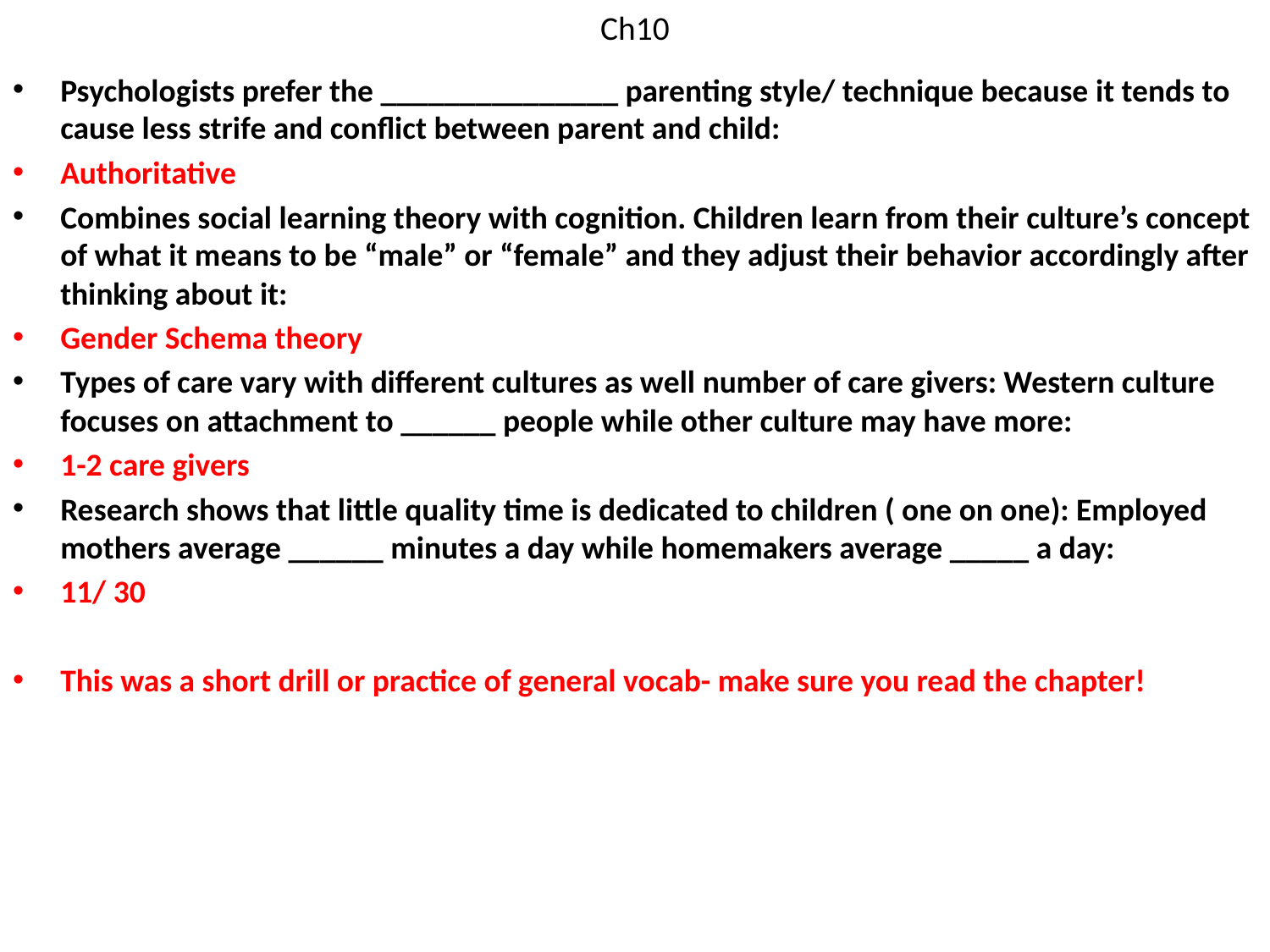

# Ch10
Psychologists prefer the _______________ parenting style/ technique because it tends to cause less strife and conflict between parent and child:
Authoritative
Combines social learning theory with cognition. Children learn from their culture’s concept of what it means to be “male” or “female” and they adjust their behavior accordingly after thinking about it:
Gender Schema theory
Types of care vary with different cultures as well number of care givers: Western culture focuses on attachment to ______ people while other culture may have more:
1-2 care givers
Research shows that little quality time is dedicated to children ( one on one): Employed mothers average ______ minutes a day while homemakers average _____ a day:
11/ 30

This was a short drill or practice of general vocab- make sure you read the chapter!